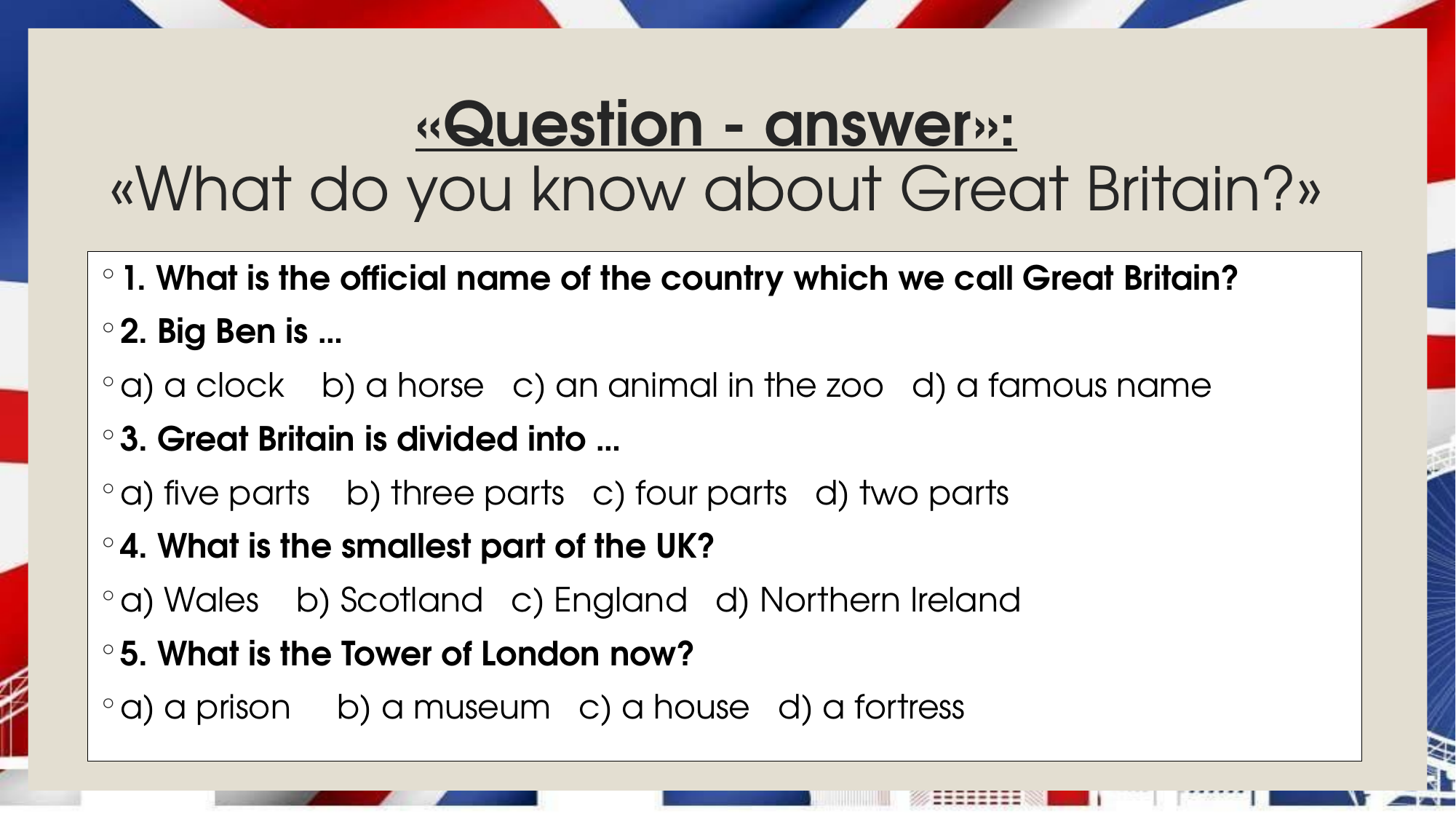

# «Question - answer»: «What do you know about Great Britain?»
1. What is the official name of the country which we call Great Britain?
2. Big Ben is …
a) a clock    b) a horse   c) an animal in the zoo   d) a famous name
3. Great Britain is divided into …
a) five parts    b) three parts   c) four parts   d) two parts
4. What is the smallest part of the UK?
a) Wales    b) Scotland   c) England   d) Northern Ireland
5. What is the Tower of London now?
a) a prison     b) a museum   c) a house   d) a fortress